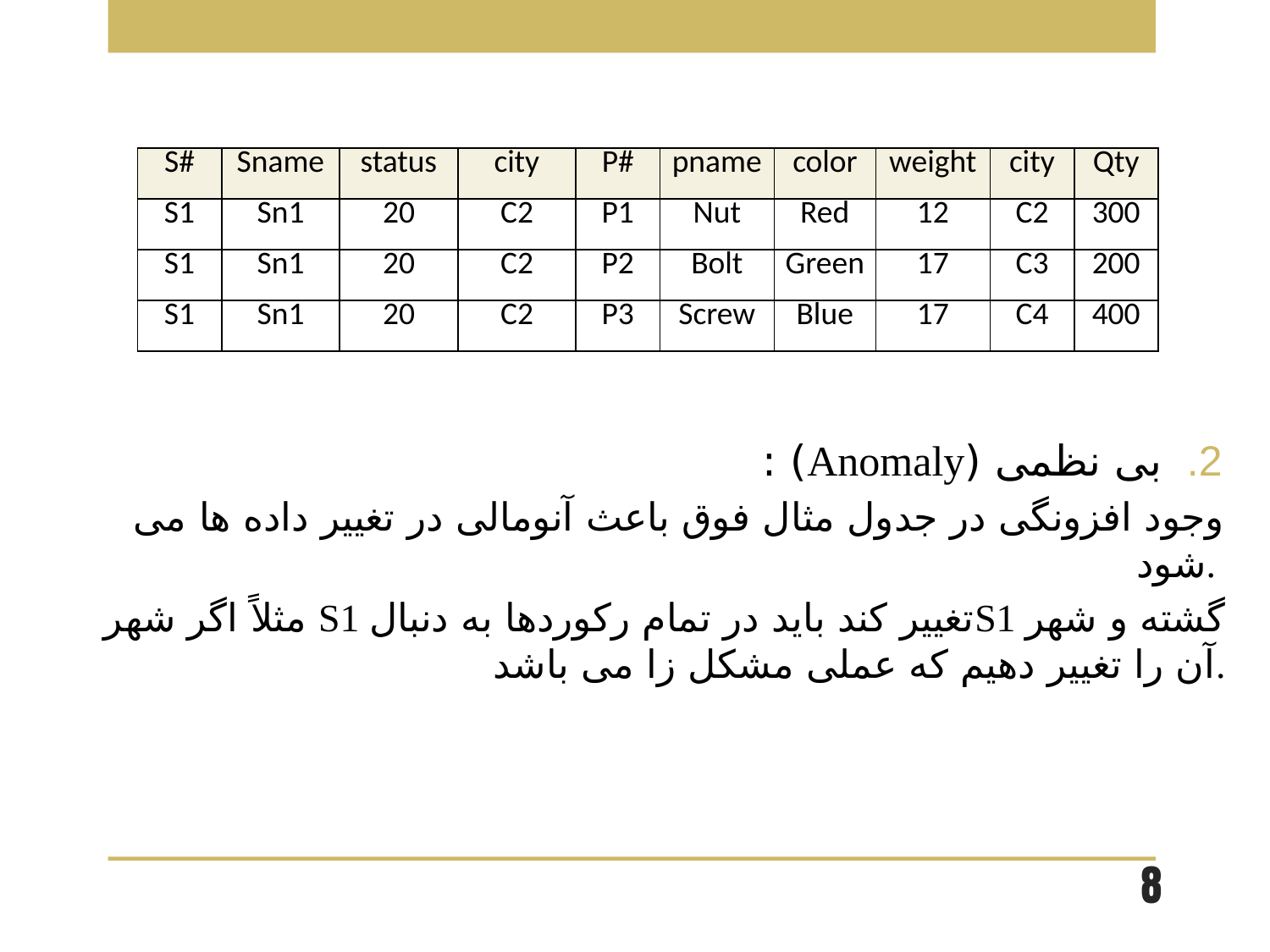

| S# | Sname | status | city | P# | pname | color | weight | city | Qty |
| --- | --- | --- | --- | --- | --- | --- | --- | --- | --- |
| S1 | Sn1 | 20 | C2 | P1 | Nut | Red | 12 | C2 | 300 |
| S1 | Sn1 | 20 | C2 | P2 | Bolt | Green | 17 | C3 | 200 |
| S1 | Sn1 | 20 | C2 | P3 | Screw | Blue | 17 | C4 | 400 |
بی نظمی (Anomaly) :
 وجود افزونگی در جدول مثال فوق باعث آنومالی در تغییر داده ها می شود.
مثلاً اگر شهر S1 تغییر کند باید در تمام رکوردها به دنبالS1 گشته و شهر آن را تغییر دهیم که عملی مشکل زا می باشد.

8